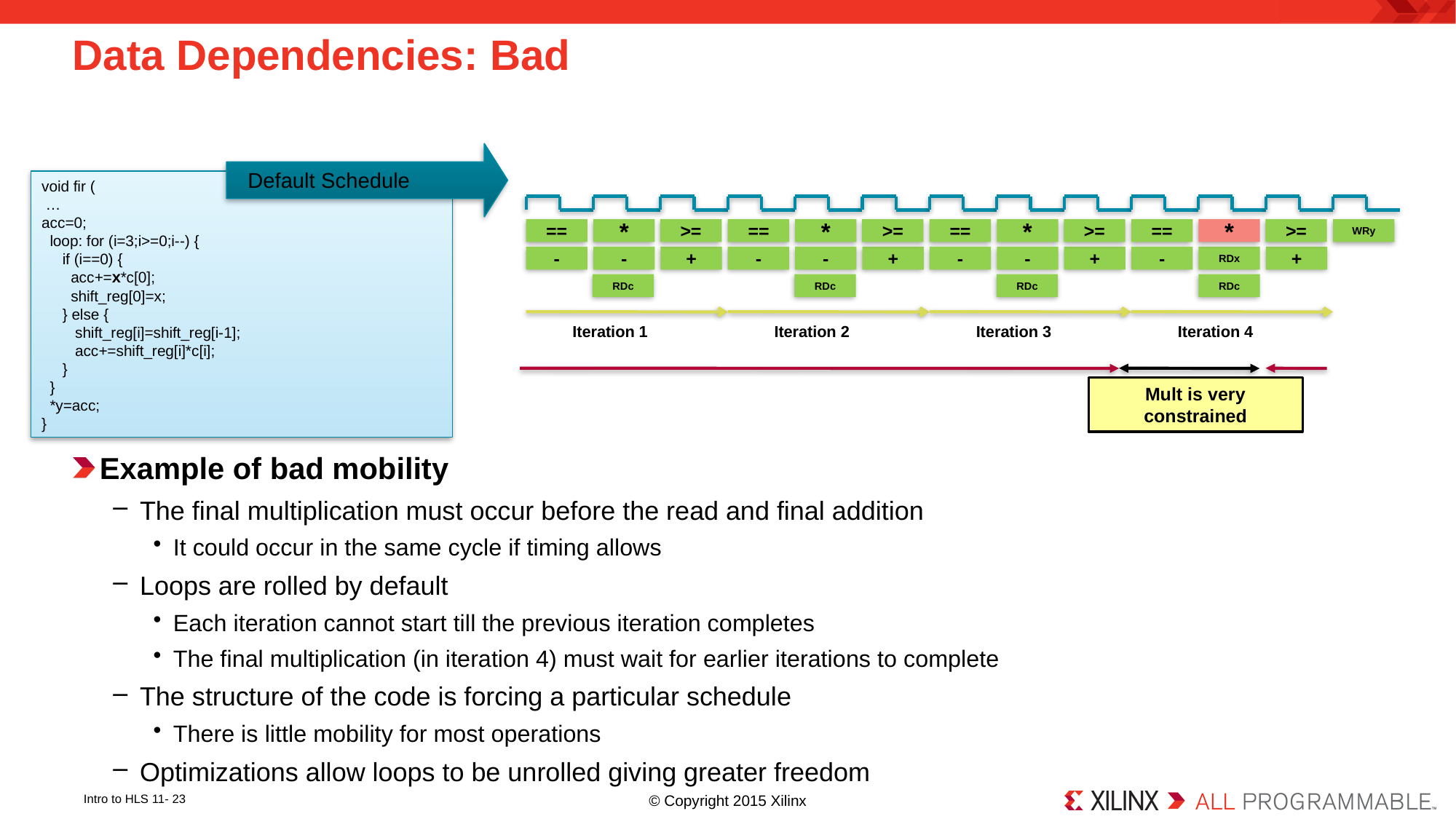

# Data Dependencies: Bad

Default Schedule
void fir (
 …
acc=0;
  loop: for (i=3;i>=0;i--) {
     if (i==0) {
       acc+=x*c[0];
       shift_reg[0]=x;
     } else {
        shift_reg[i]=shift_reg[i-1];
        acc+=shift_reg[i]*c[i];
     }
  }
  *y=acc;
}

Example of bad mobility
The final multiplication must occur before the read and final addition
It could occur in the same cycle if timing allows
Loops are rolled by default
Each iteration cannot start till the previous iteration completes
The final multiplication (in iteration 4) must wait for earlier iterations to complete
The structure of the code is forcing a particular schedule
There is little mobility for most operations
Optimizations allow loops to be unrolled giving greater freedom

==
*
>=
==
*
>=
==
*
>=
==
*
>=
WRy
-
+
-
+
-
+
-
+
RDx
-
-
-
RDc
RDc
RDc
RDc
Iteration 1
Iteration 2
Iteration 3
Iteration 4
Mult is very constrained
Intro to HLS 11- 23
© Copyright 2015 Xilinx